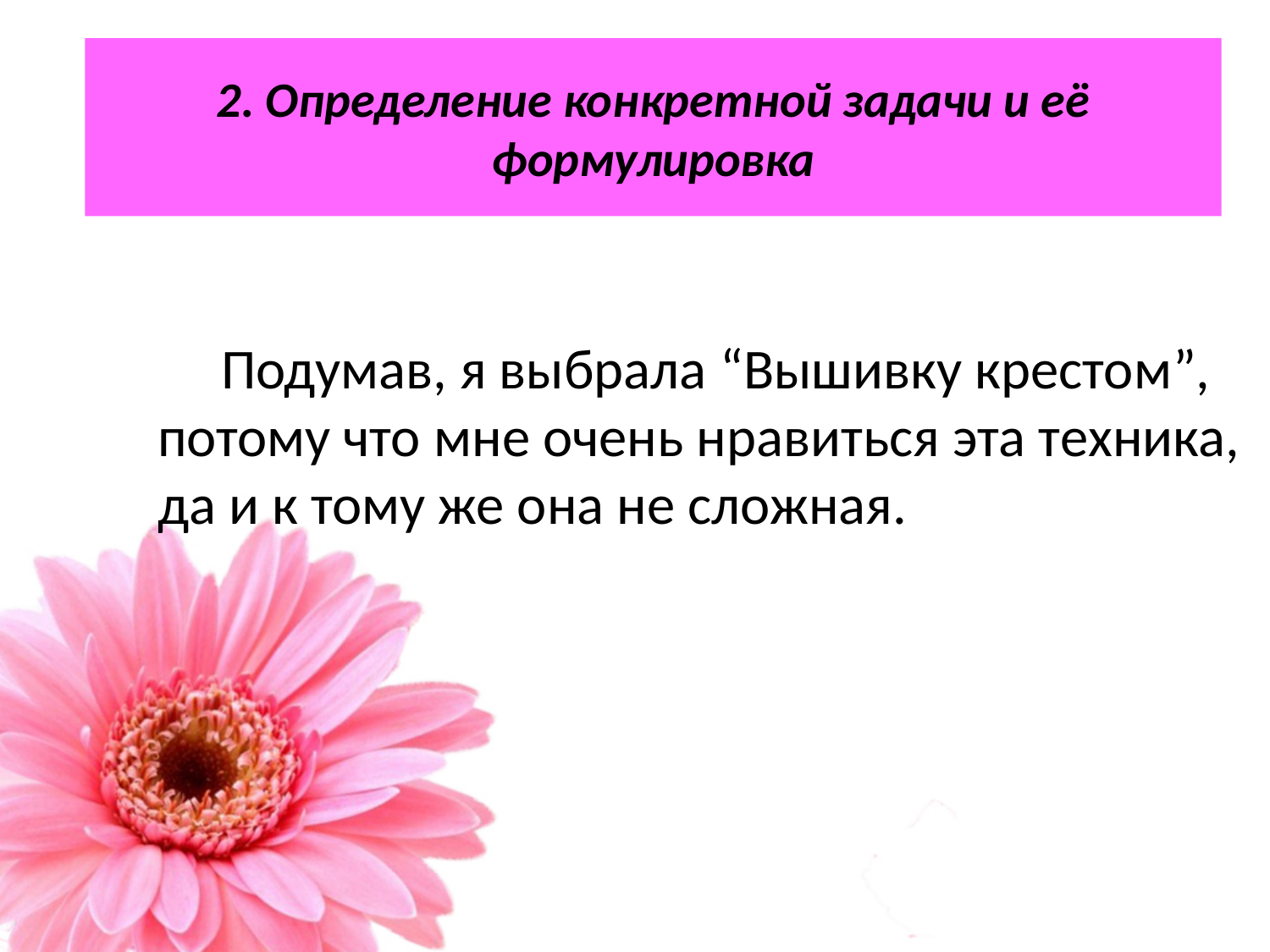

# 2. Определение конкретной задачи и её формулировка
Подумав, я выбрала “Вышивку крестом”, потому что мне очень нравиться эта техника, да и к тому же она не сложная.